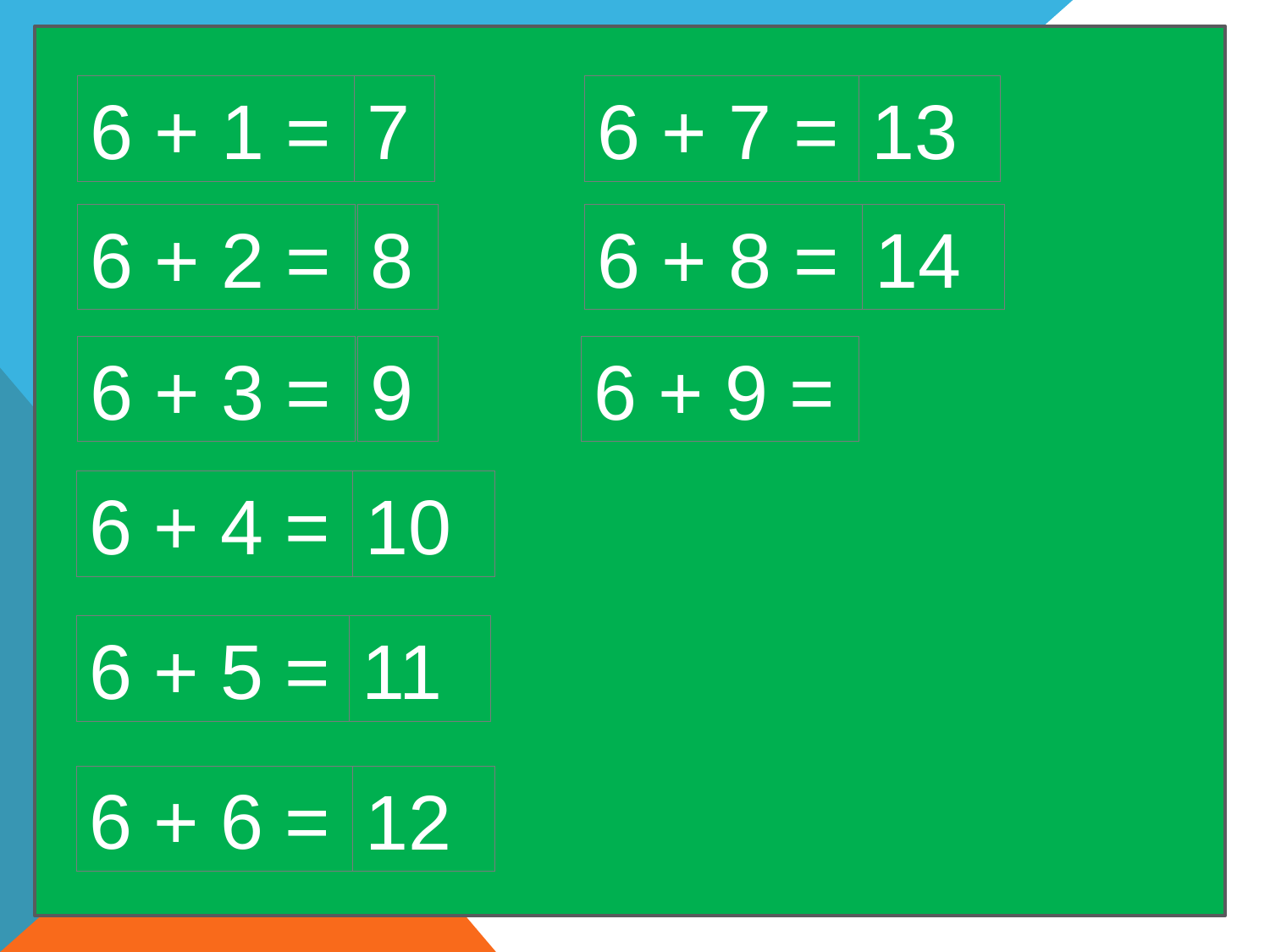

7
6 + 1 =
6 + 7 =
13
8
6 + 2 =
6 + 8 =
14
9
6 + 3 =
6 + 9 =
6 + 4 =
10
11
6 + 5 =
6 + 6 =
12